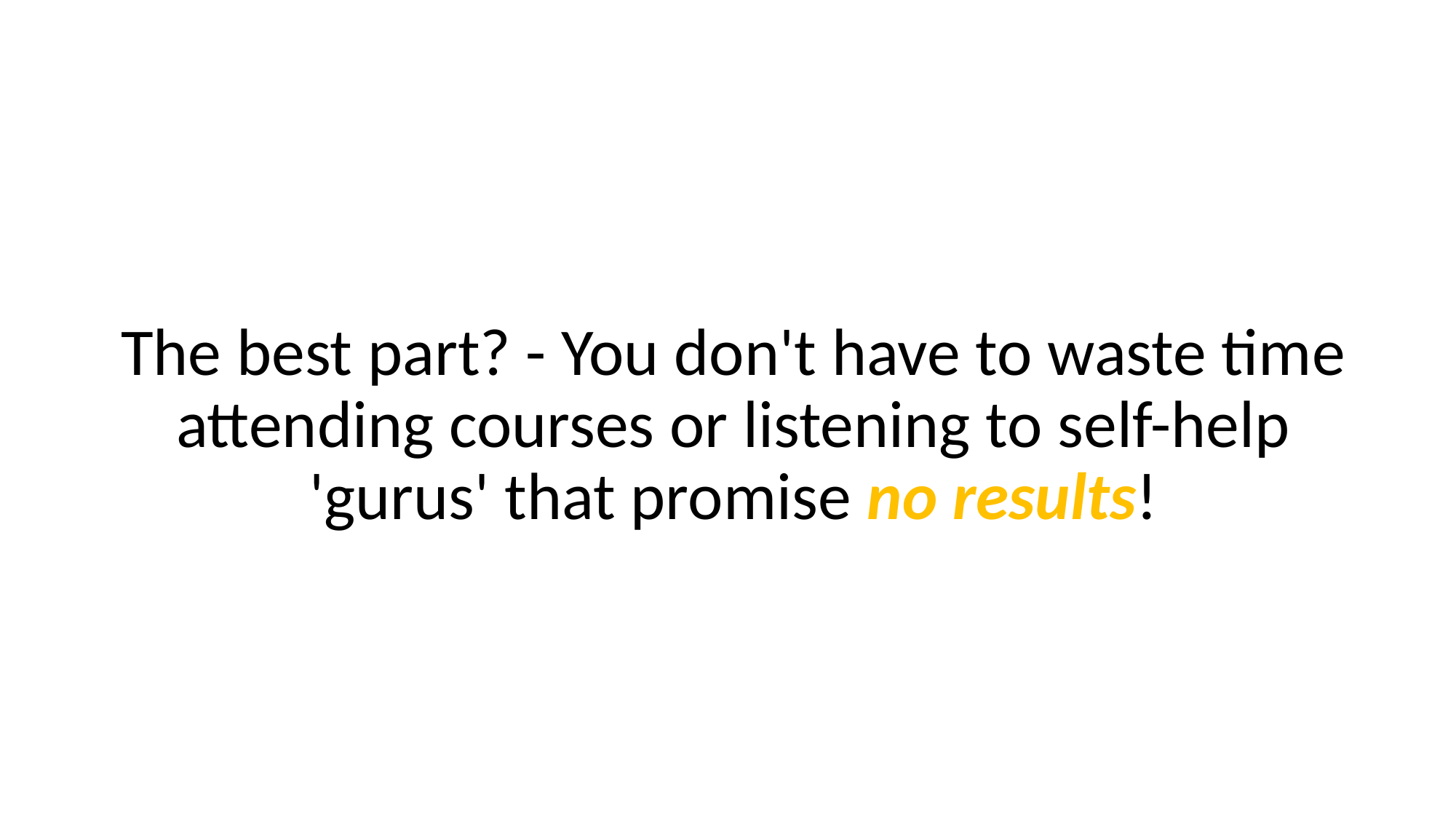

The best part? - You don't have to waste time attending courses or listening to self-help 'gurus' that promise no results!